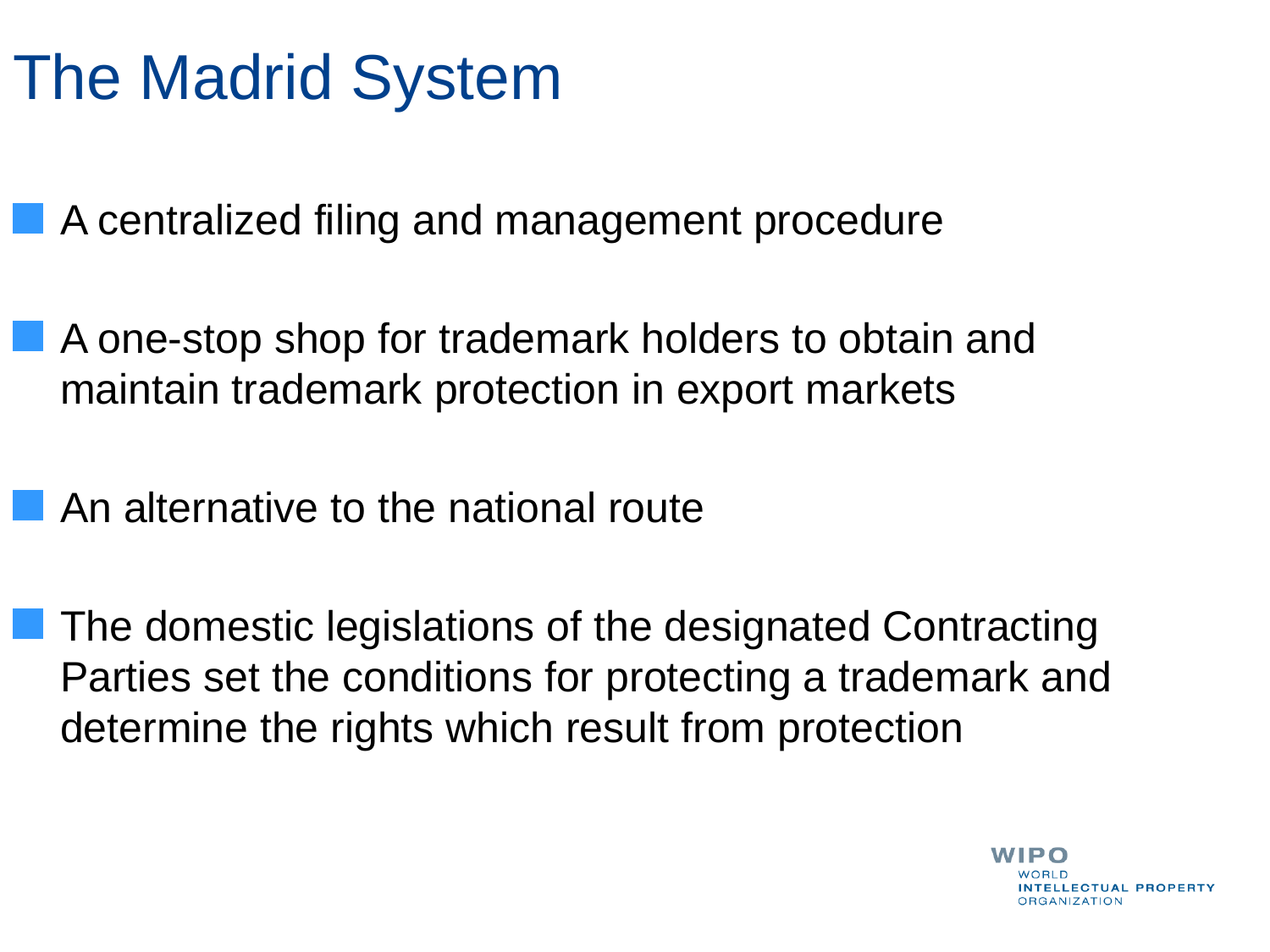

The Madrid System
A centralized filing and management procedure

A one-stop shop for trademark holders to obtain and maintain trademark protection in export markets

An alternative to the national route

The domestic legislations of the designated Contracting Parties set the conditions for protecting a trademark and determine the rights which result from protection